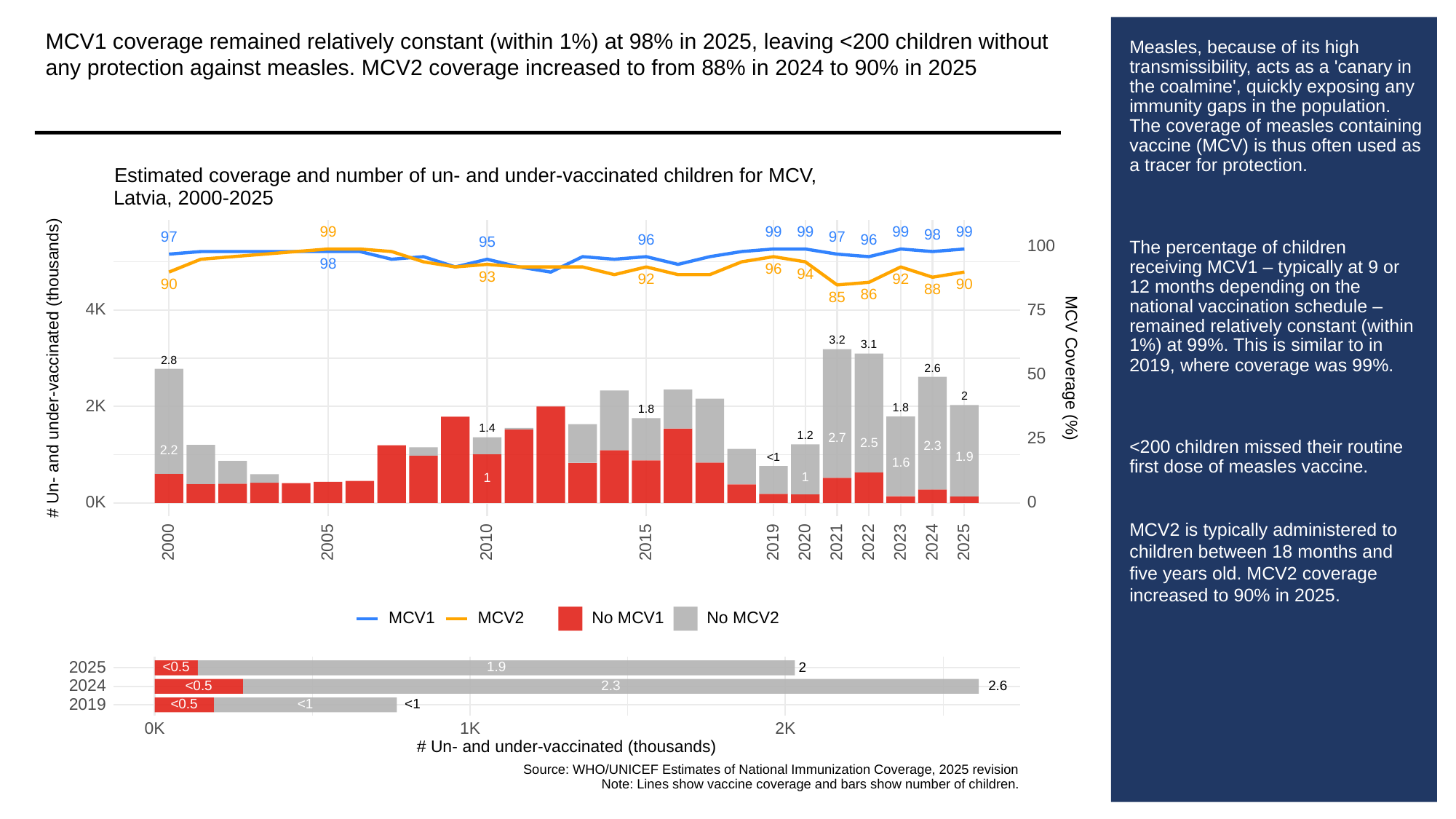

MCV1 coverage remained relatively constant (within 1%) at 98% in 2025, leaving <200 children without any protection against measles. MCV2 coverage increased to from 88% in 2024 to 90% in 2025
# Measles, because of its high transmissibility, acts as a 'canary in the coalmine', quickly exposing any immunity gaps in the population. The coverage of measles containing vaccine (MCV) is thus often used as a tracer for protection.

The percentage of children receiving MCV1 – typically at 9 or 12 months depending on the national vaccination schedule – remained relatively constant (within 1%) at 99%. This is similar to in 2019, where coverage was 99%.

<200 children missed their routine first dose of measles vaccine.

MCV2 is typically administered to children between 18 months and five years old. MCV2 coverage increased to 90% in 2025.

Estimated coverage and number of un- and under-vaccinated children for MCV,
Latvia, 2000-2025

99
99
99
99
99
98
97
97
96
96
95
100

98

96
94
93
92
92
90
90
88
86
85
4K
75

3.2
3.1

2.8

# Un- and under-vaccinated (thousands)
MCV Coverage (%)
2.6
50

2

2K
1.8

1.8

1.4

1.2
25
2.7

2.5
2.3

2.2

1.9
<1

1.6

1

1

0K
0

2023
2000
2005
2010
2015
2019
2020
2021
2022
2024
2025

MCV1
MCV2
No MCV1
No MCV2

2025
<0.5
1.9
2

2024
2.3
<0.5
2.6

2019
<0.5
<1
<1

0K
1K
2K
# Un- and under-vaccinated (thousands)
Source: WHO/UNICEF Estimates of National Immunization Coverage, 2025 revision
Note: Lines show vaccine coverage and bars show number of children.